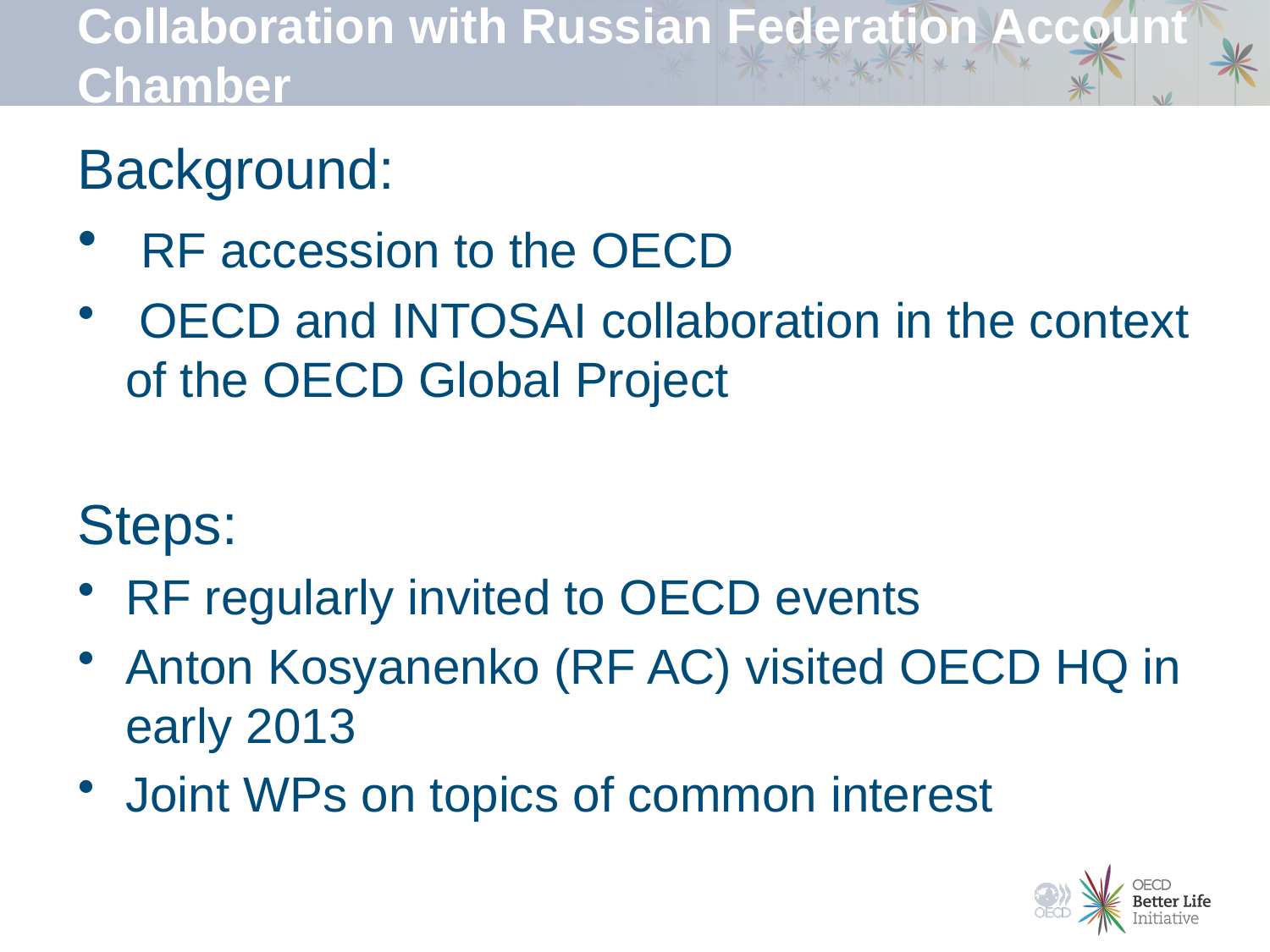

# Collaboration with Russian Federation Account Chamber
Background:
 RF accession to the OECD
 OECD and INTOSAI collaboration in the context of the OECD Global Project

Steps:
RF regularly invited to OECD events
Anton Kosyanenko (RF AC) visited OECD HQ in early 2013
Joint WPs on topics of common interest